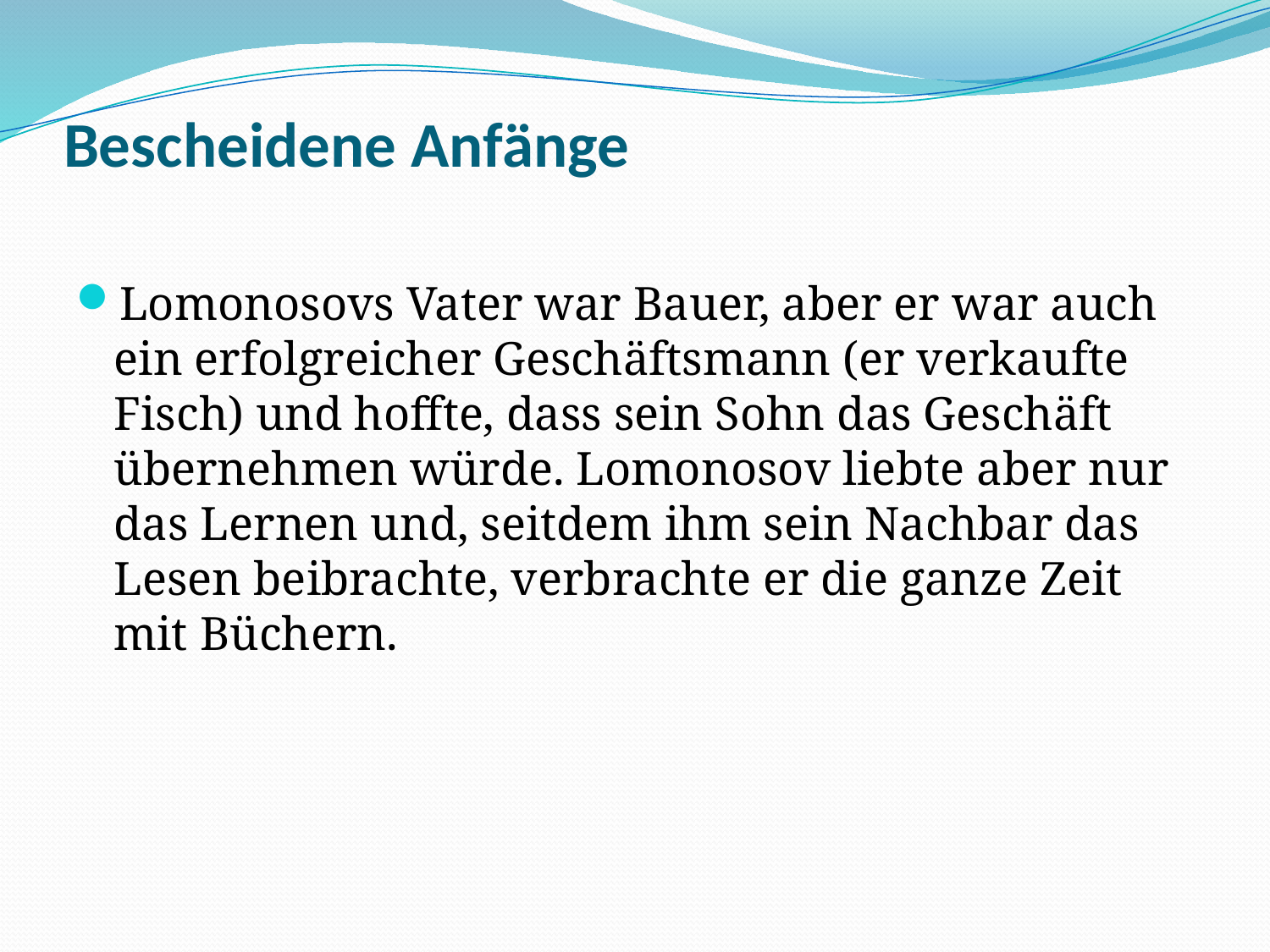

# Bescheidene Anfänge
Lomonosovs Vater war Bauer, aber er war auch ein erfolgreicher Geschäftsmann (er verkaufte Fisch) und hoffte, dass sein Sohn das Geschäft übernehmen würde. Lomonosov liebte aber nur das Lernen und, seitdem ihm sein Nachbar das Lesen beibrachte, verbrachte er die ganze Zeit mit Büchern.